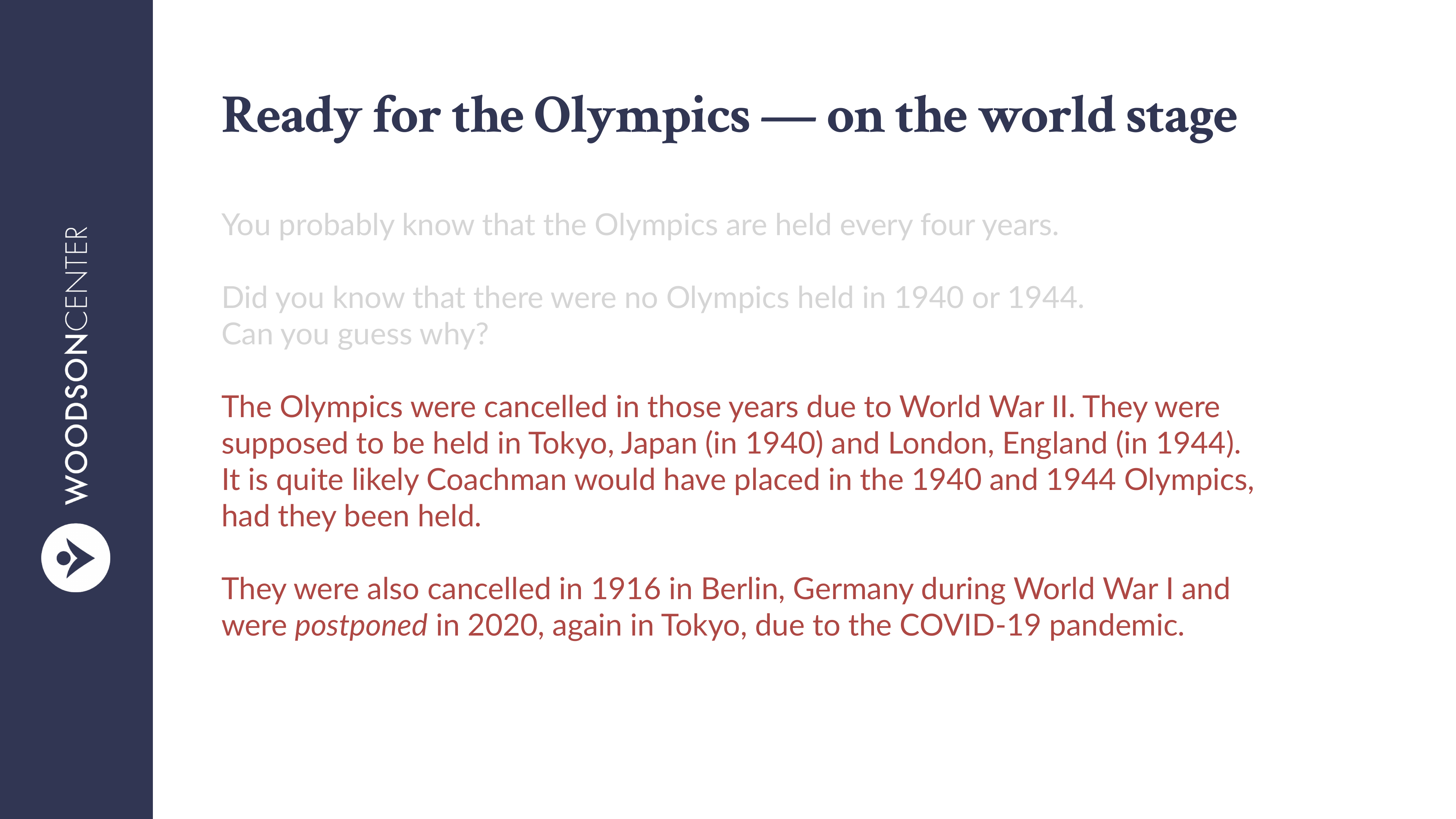

# Ready for the Olympics — on the world stage
You probably know that the Olympics are held every four years.

Did you know that there were no Olympics held in 1940 or 1944.
Can you guess why?

The Olympics were cancelled in those years due to World War II. They were supposed to be held in Tokyo, Japan (in 1940) and London, England (in 1944).
It is quite likely Coachman would have placed in the 1940 and 1944 Olympics, had they been held.

They were also cancelled in 1916 in Berlin, Germany during World War I and were postponed in 2020, again in Tokyo, due to the COVID-19 pandemic.